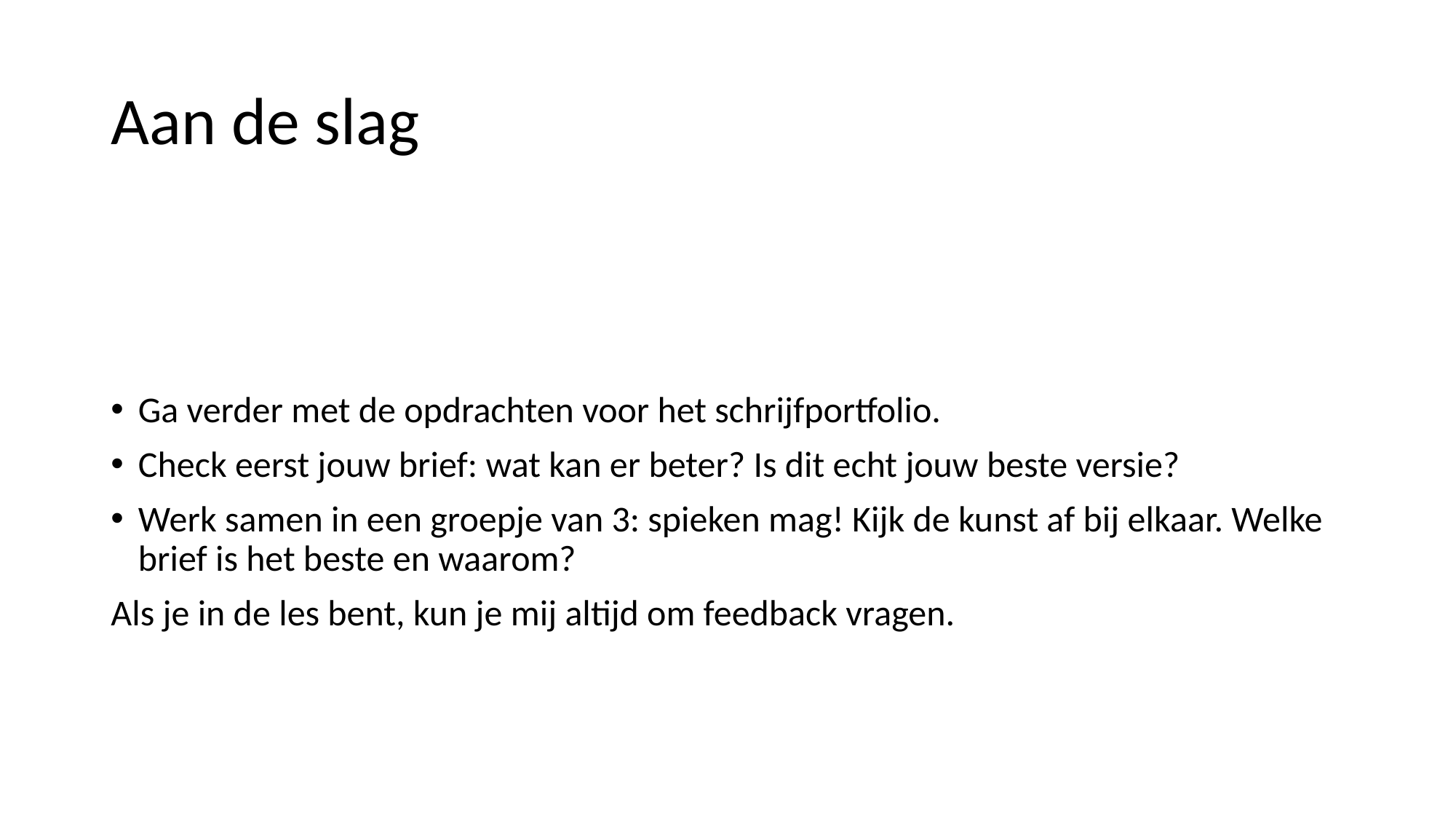

# Aan de slag

Ga verder met de opdrachten voor het schrijfportfolio.
Check eerst jouw brief: wat kan er beter? Is dit echt jouw beste versie?
Werk samen in een groepje van 3: spieken mag! Kijk de kunst af bij elkaar. Welke brief is het beste en waarom?
Als je in de les bent, kun je mij altijd om feedback vragen.